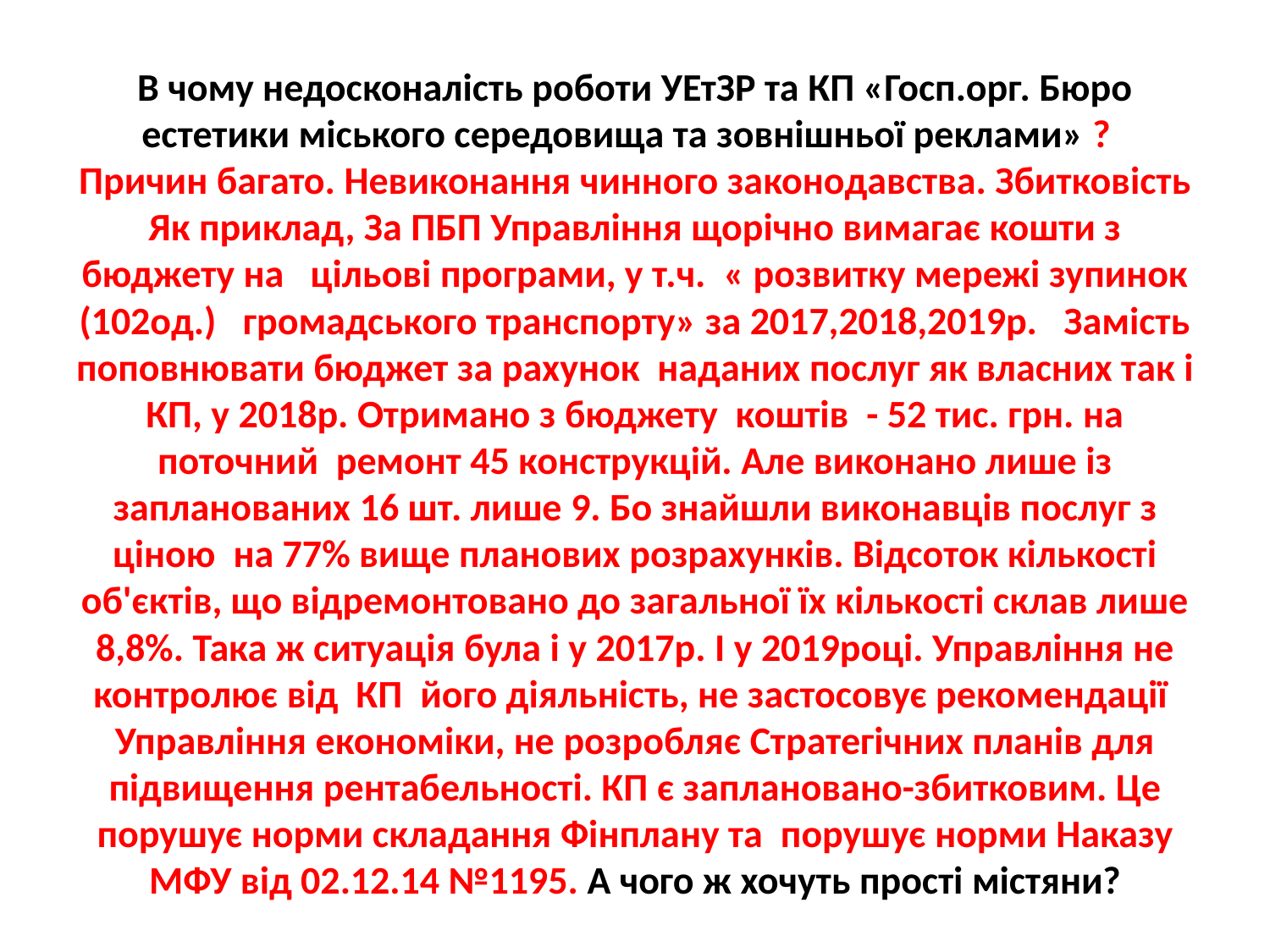

# В чому недосконалість роботи УЕтЗР та КП «Госп.орг. Бюро естетики міського середовища та зовнішньої реклами» ? Причин багато. Невиконання чинного законодавства. Збитковість Як приклад, За ПБП Управління щорічно вимагає кошти з бюджету на   цільові програми, у т.ч.  « розвитку мережі зупинок (102од.)   громадського транспорту» за 2017,2018,2019р.   Замість поповнювати бюджет за рахунок  наданих послуг як власних так і КП, у 2018р. Отримано з бюджету  коштів  - 52 тис. грн. на поточний  ремонт 45 конструкцій. Але виконано лише із запланованих 16 шт. лише 9. Бо знайшли виконавців послуг з ціною  на 77% вище планових розрахунків. Відсоток кількості об'єктів, що відремонтовано до загальної їх кількості склав лише 8,8%. Така ж ситуація була і у 2017р. І у 2019році. Управління не контролює від  КП  його діяльність, не застосовує рекомендації  Управління економіки, не розробляє Стратегічних планів для підвищення рентабельності. КП є заплановано-збитковим. Це порушує норми складання Фінплану та  порушує норми Наказу МФУ від 02.12.14 №1195. А чого ж хочуть прості містяни?